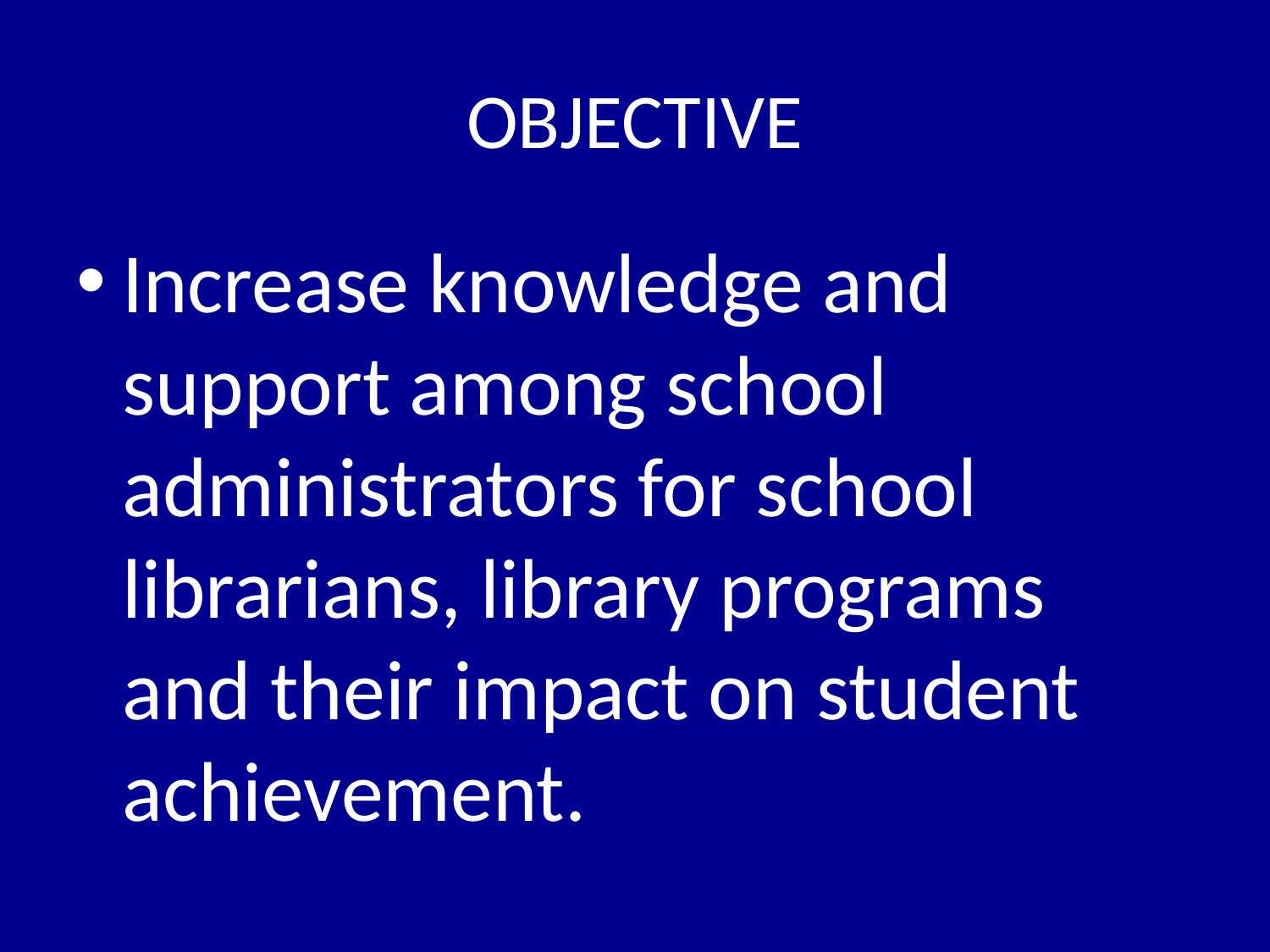

# OBJECTIVE
Increase knowledge and support among school administrators for school librarians, library programs and their impact on student achievement.